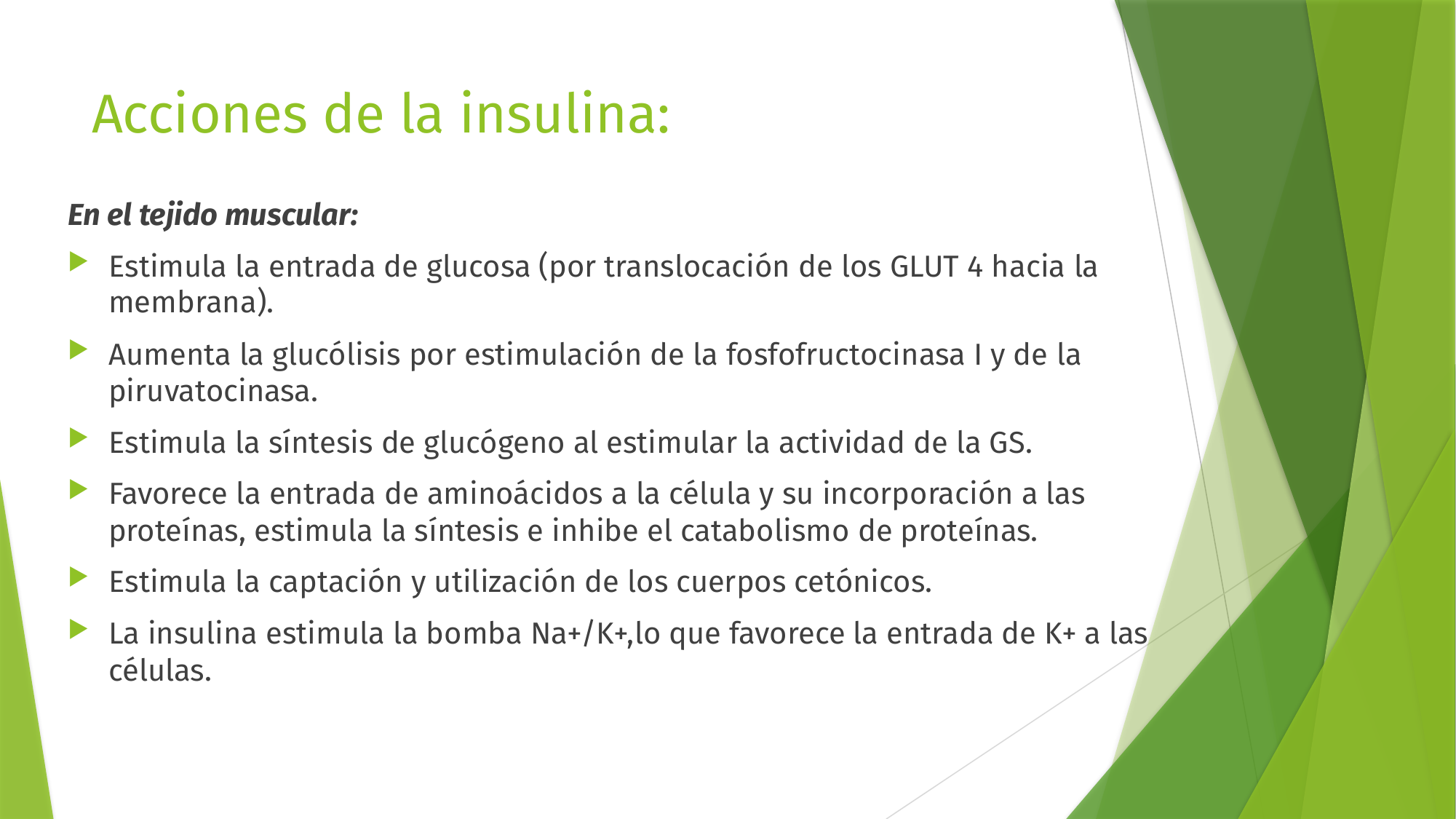

# Acciones de la insulina:
En el tejido muscular:
Estimula la entrada de glucosa (por translocación de los GLUT 4 hacia la membrana).
Aumenta la glucólisis por estimulación de la fosfofructocinasa I y de la piruvatocinasa.
Estimula la síntesis de glucógeno al estimular la actividad de la GS.
Favorece la entrada de aminoácidos a la célula y su incorporación a las proteínas, estimula la síntesis e inhibe el catabolismo de proteínas.
Estimula la captación y utilización de los cuerpos cetónicos.
La insulina estimula la bomba Na+/K+,lo que favorece la entrada de K+ a las células.